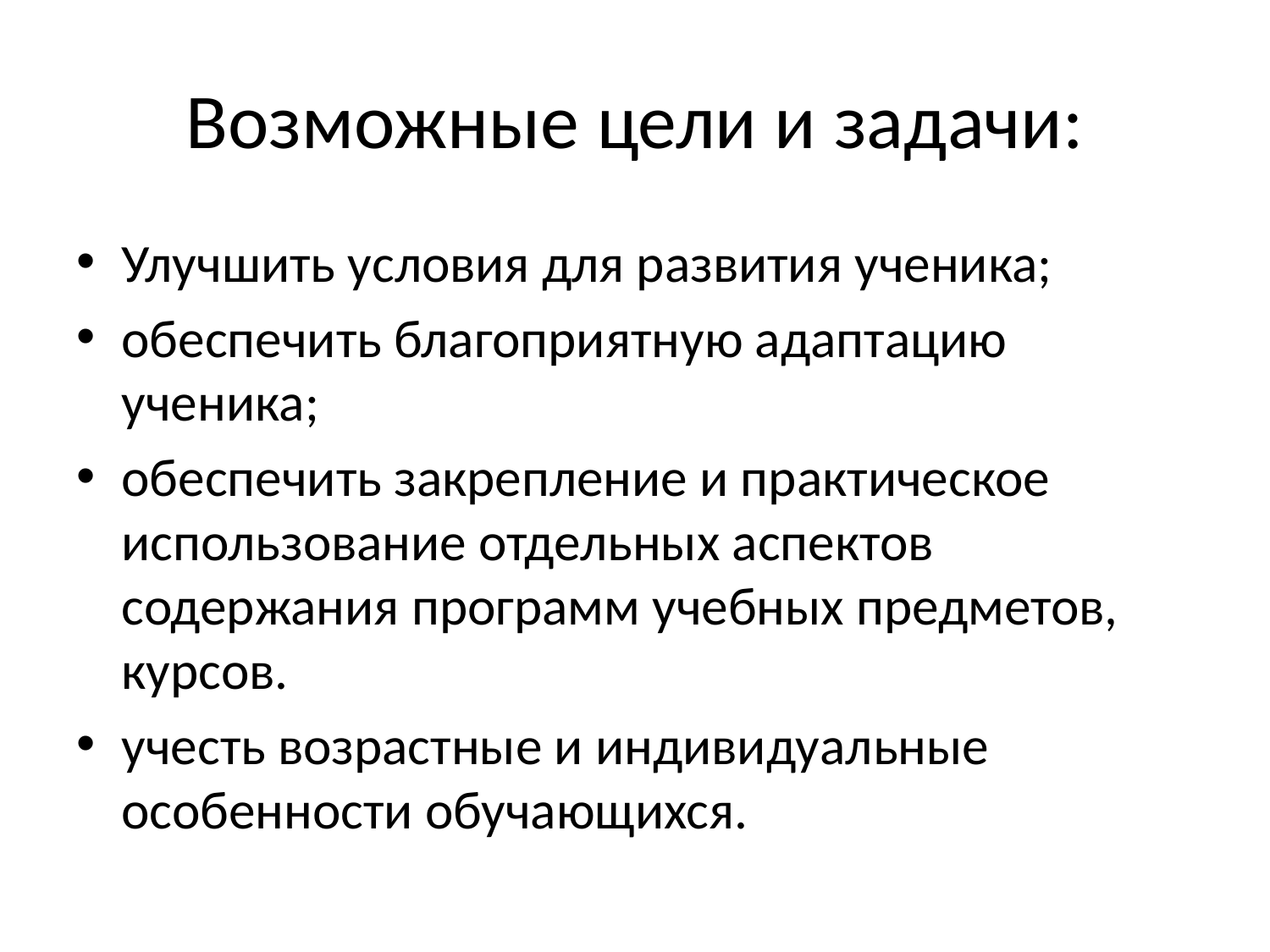

# Возможные цели и задачи:
Улучшить условия для развития ученика;
обеспечить благоприятную адаптацию ученика;
обеспечить закрепление и практическое использование отдельных аспектов содержания программ учебных предметов, курсов.
учесть возрастные и индивидуальные особенности обучающихся.